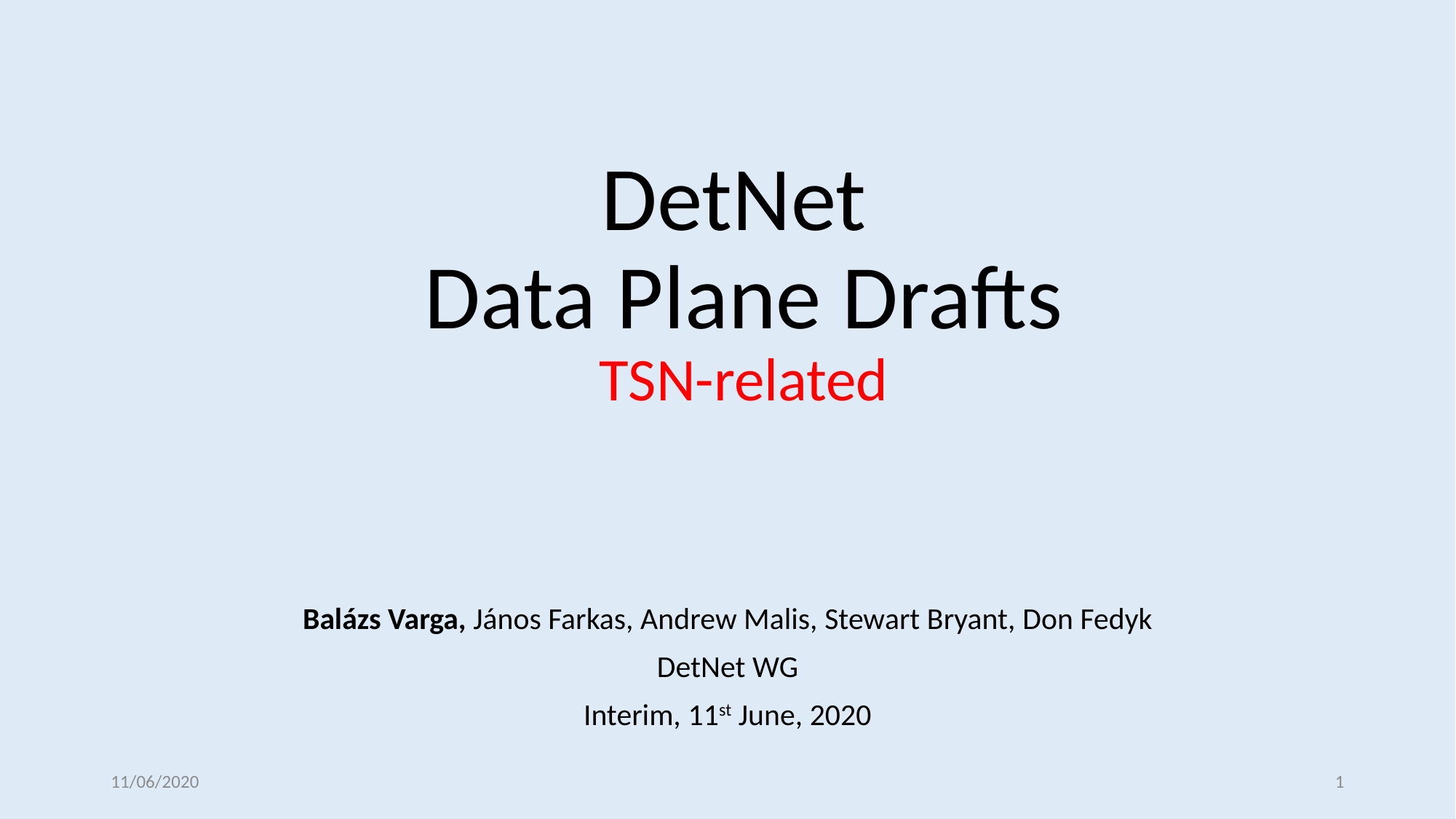

# DetNet Data Plane Drafts TSN-related

Balázs Varga, János Farkas, Andrew Malis, Stewart Bryant, Don Fedyk
DetNet WG
Interim, 11st June, 2020
11/06/2020
1